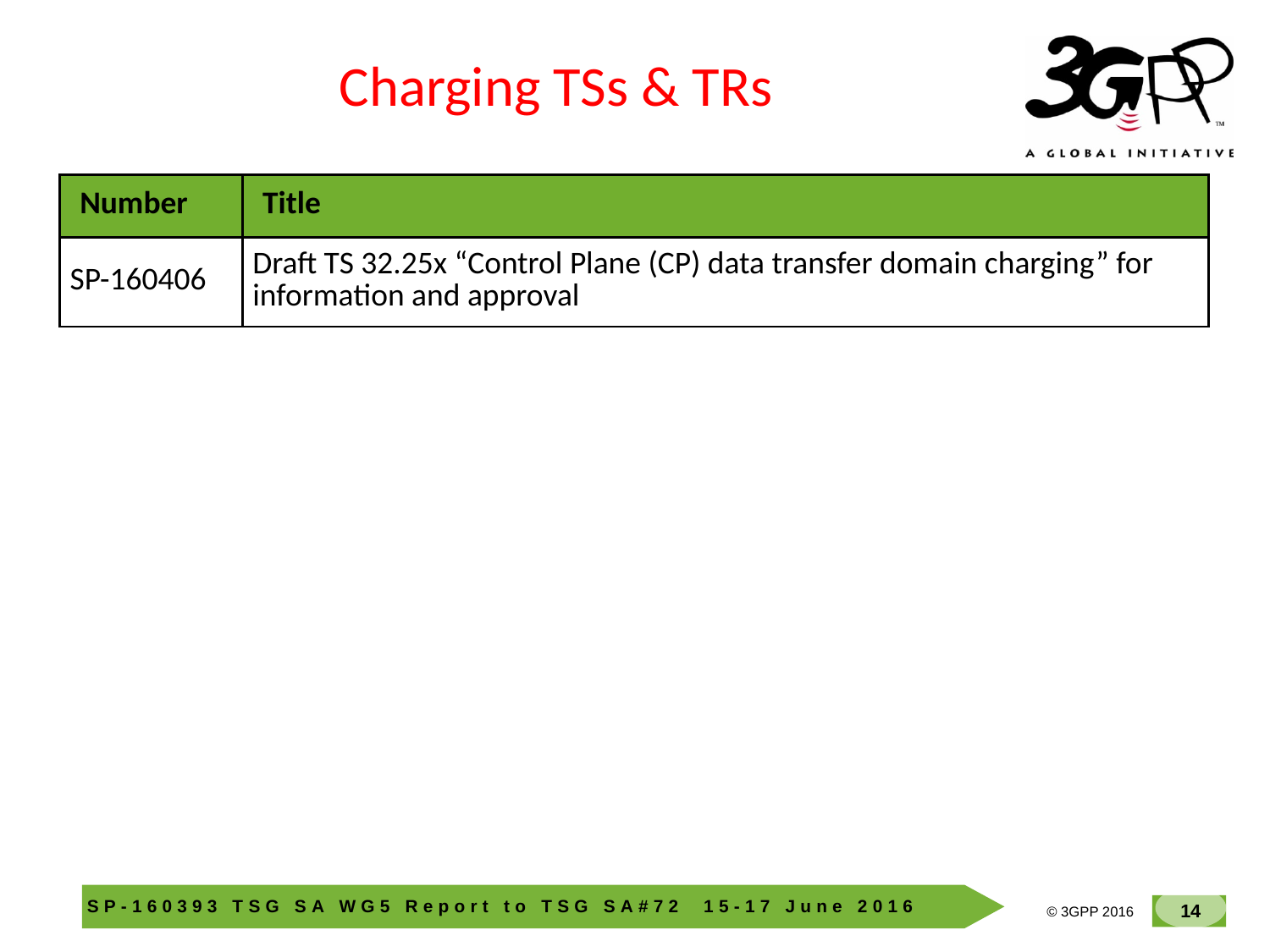

Charging TSs & TRs
| Number | Title |
| --- | --- |
| SP-160406 | Draft TS 32.25x “Control Plane (CP) data transfer domain charging” for information and approval |